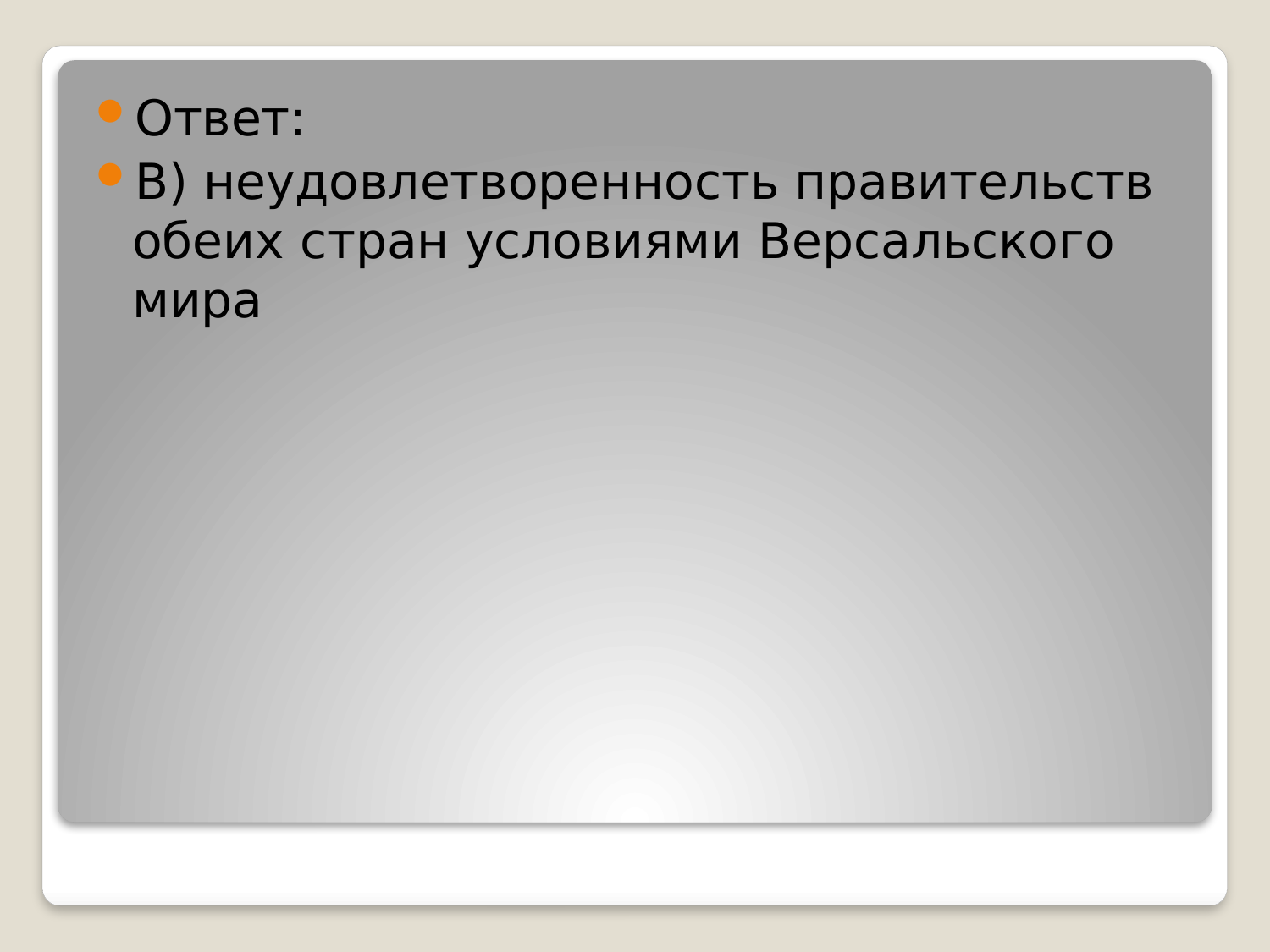

Ответ:
В) неудовлетворенность правительств обеих стран условиями Версальского мира

#